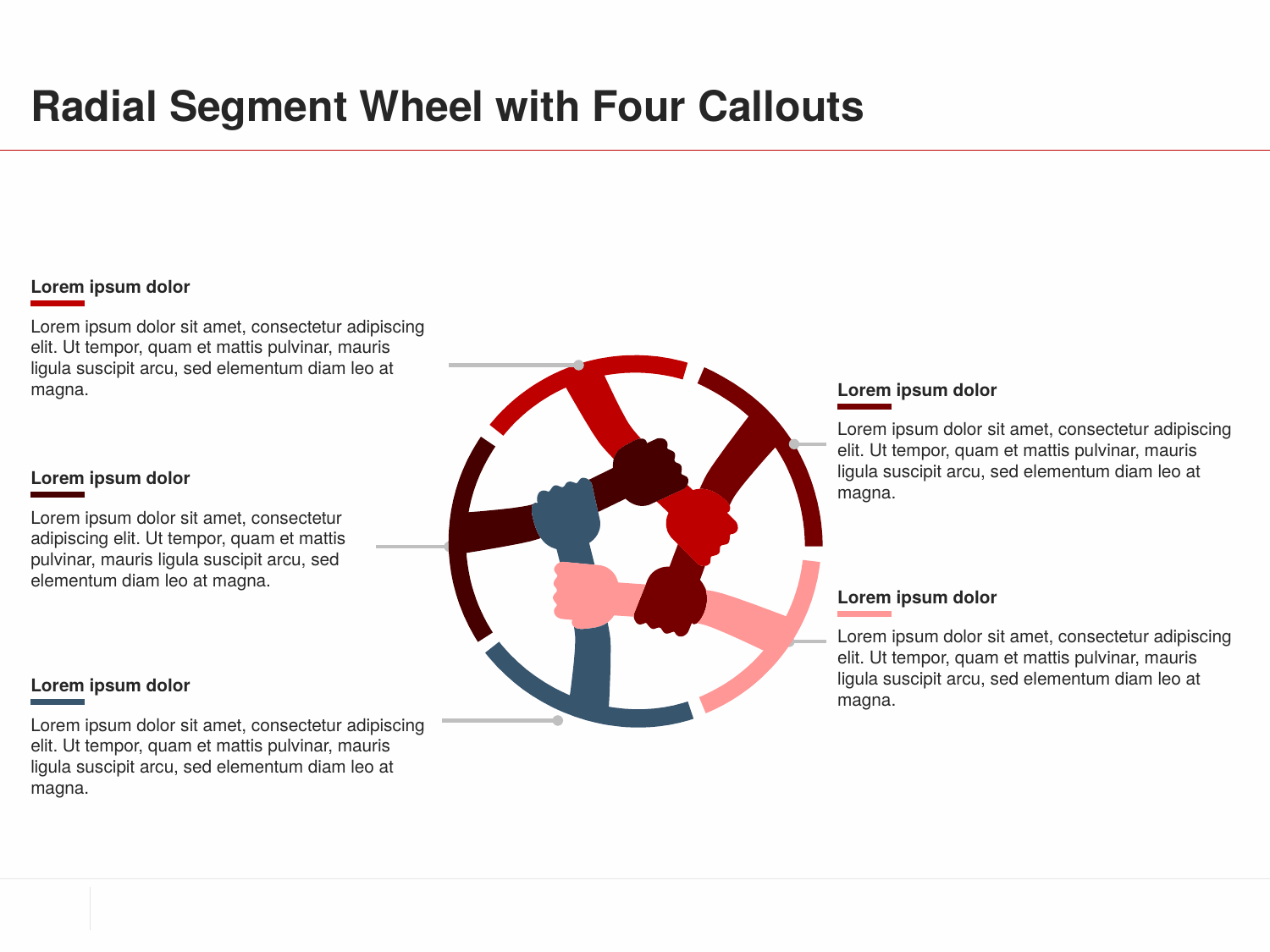

# Radial Segment Wheel with Four Callouts
Lorem ipsum dolor
Lorem ipsum dolor sit amet, consectetur adipiscing elit. Ut tempor, quam et mattis pulvinar, mauris ligula suscipit arcu, sed elementum diam leo at magna.

Lorem ipsum dolor
Lorem ipsum dolor sit amet, consectetur adipiscing elit. Ut tempor, quam et mattis pulvinar, mauris ligula suscipit arcu, sed elementum diam leo at magna.
Lorem ipsum dolor
Lorem ipsum dolor sit amet, consectetur adipiscing elit. Ut tempor, quam et mattis pulvinar, mauris ligula suscipit arcu, sed elementum diam leo at magna.
Lorem ipsum dolor
Lorem ipsum dolor sit amet, consectetur adipiscing elit. Ut tempor, quam et mattis pulvinar, mauris ligula suscipit arcu, sed elementum diam leo at magna.
Lorem ipsum dolor
Lorem ipsum dolor sit amet, consectetur adipiscing elit. Ut tempor, quam et mattis pulvinar, mauris ligula suscipit arcu, sed elementum diam leo at magna.